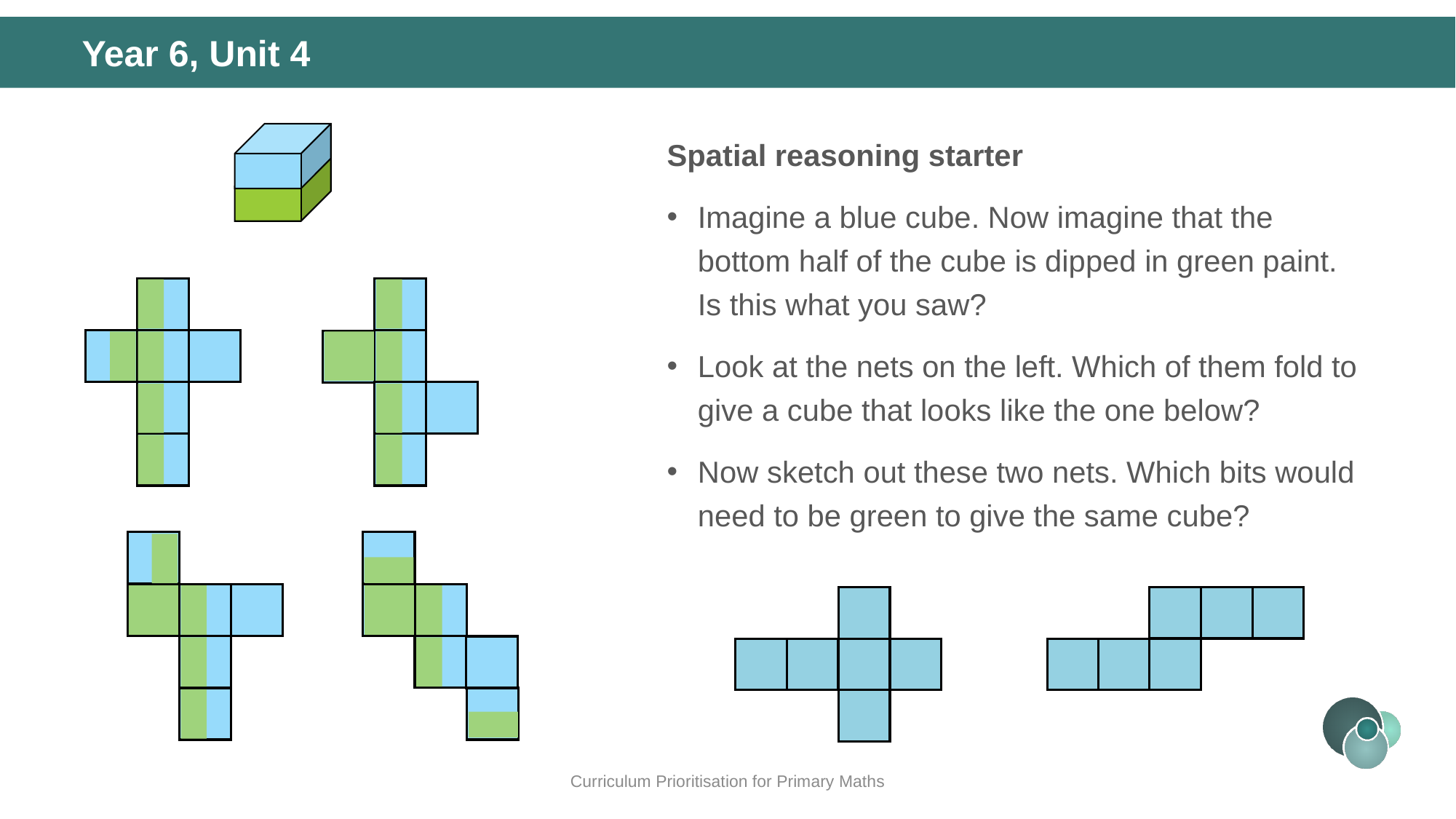

# Year 6, Unit 4
Spatial reasoning starter
Imagine a blue cube. Now imagine that the bottom half of the cube is dipped in green paint.  Is this what you saw?
Look at the nets on the left. Which of them fold to give a cube that looks like the one below?
Now sketch out these two nets. Which bits would need to be green to give the same cube?

Curriculum Prioritisation for Primary Maths